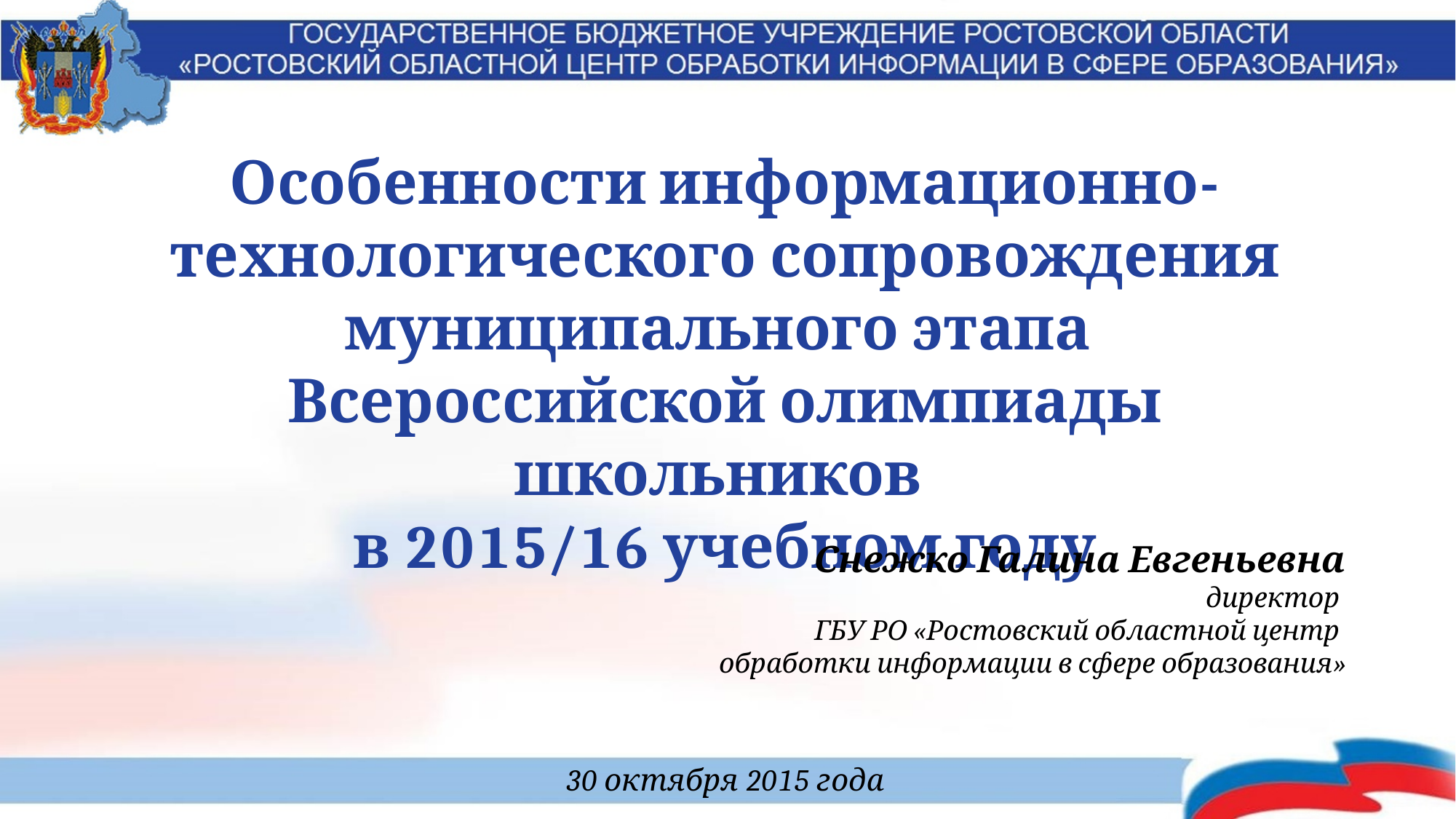

Особенности информационно-технологического сопровождения муниципального этапа
Всероссийской олимпиады школьников
в 2015/16 учебном году
Снежко Галина Евгеньевна
директор
ГБУ РО «Ростовский областной центр
обработки информации в сфере образования»
30 октября 2015 года